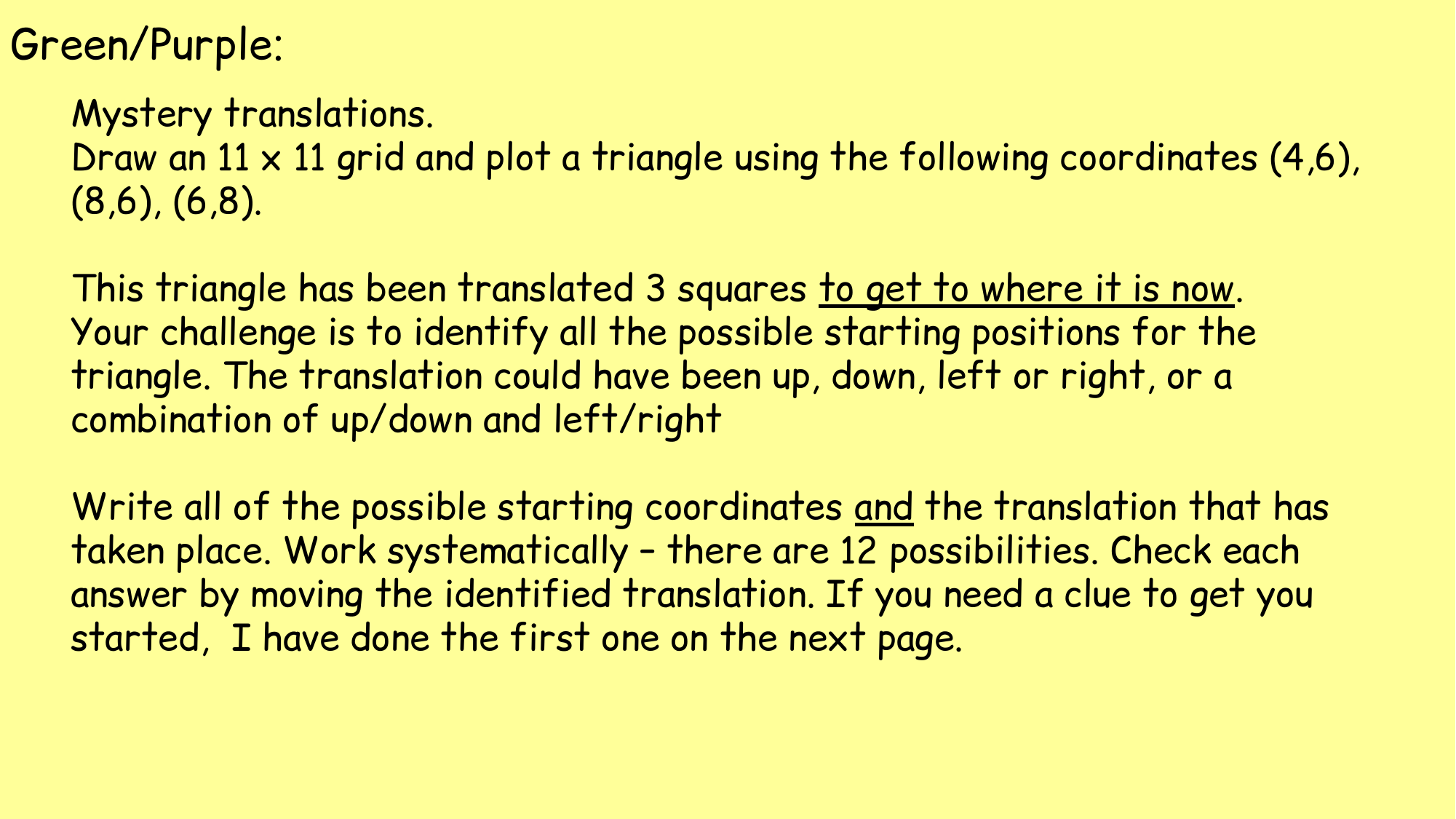

Green/Purple:
Mystery translations.
Draw an 11 x 11 grid and plot a triangle using the following coordinates (4,6), (8,6), (6,8).

This triangle has been translated 3 squares to get to where it is now.
Your challenge is to identify all the possible starting positions for the triangle. The translation could have been up, down, left or right, or a combination of up/down and left/right

Write all of the possible starting coordinates and the translation that has taken place. Work systematically – there are 12 possibilities. Check each answer by moving the identified translation. If you need a clue to get you started,  I have done the first one on the next page.